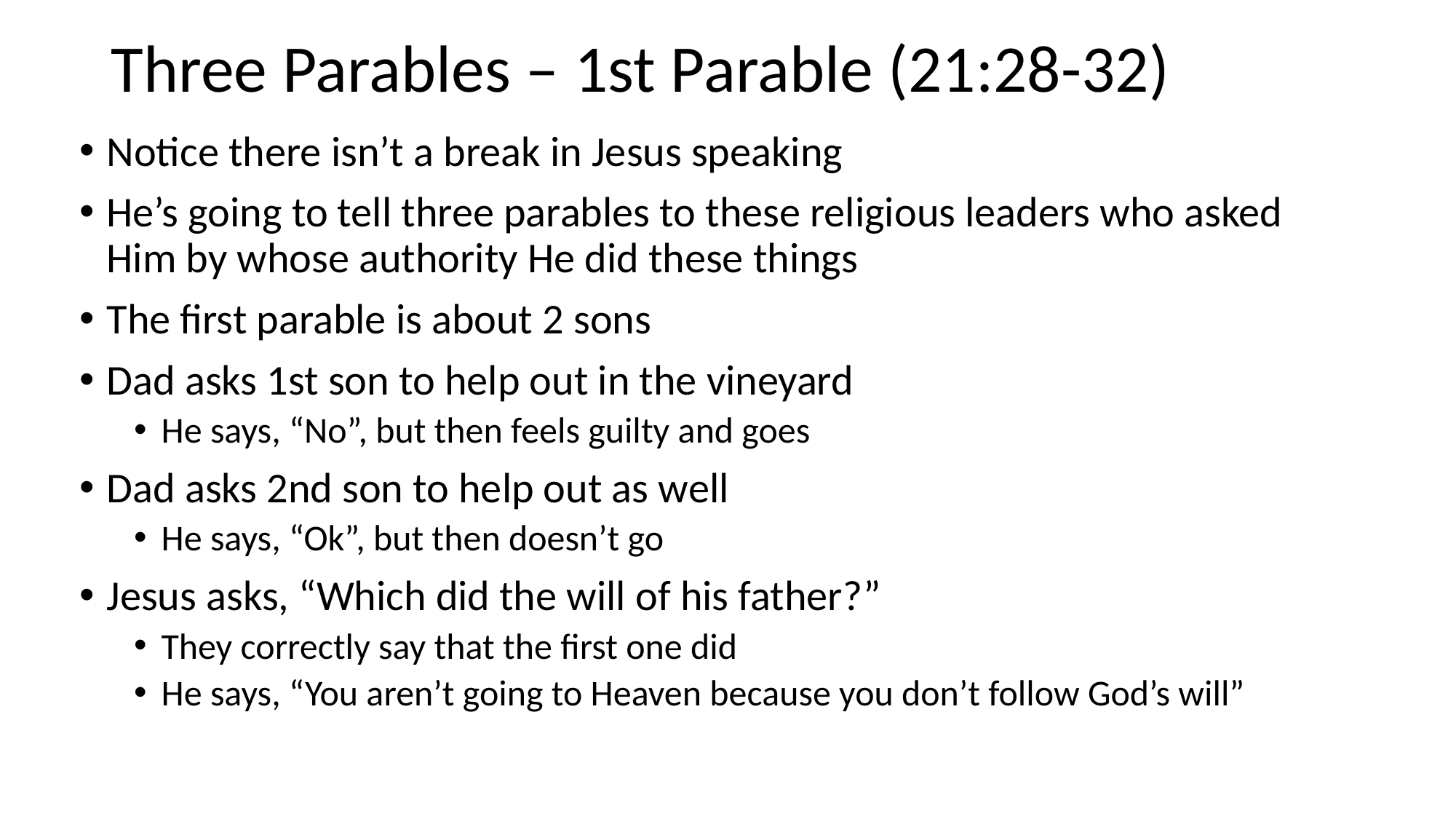

# Three Parables – 1st Parable (21:28-32)
Notice there isn’t a break in Jesus speaking
He’s going to tell three parables to these religious leaders who asked Him by whose authority He did these things
The first parable is about 2 sons
Dad asks 1st son to help out in the vineyard
He says, “No”, but then feels guilty and goes
Dad asks 2nd son to help out as well
He says, “Ok”, but then doesn’t go
Jesus asks, “Which did the will of his father?”
They correctly say that the first one did
He says, “You aren’t going to Heaven because you don’t follow God’s will”